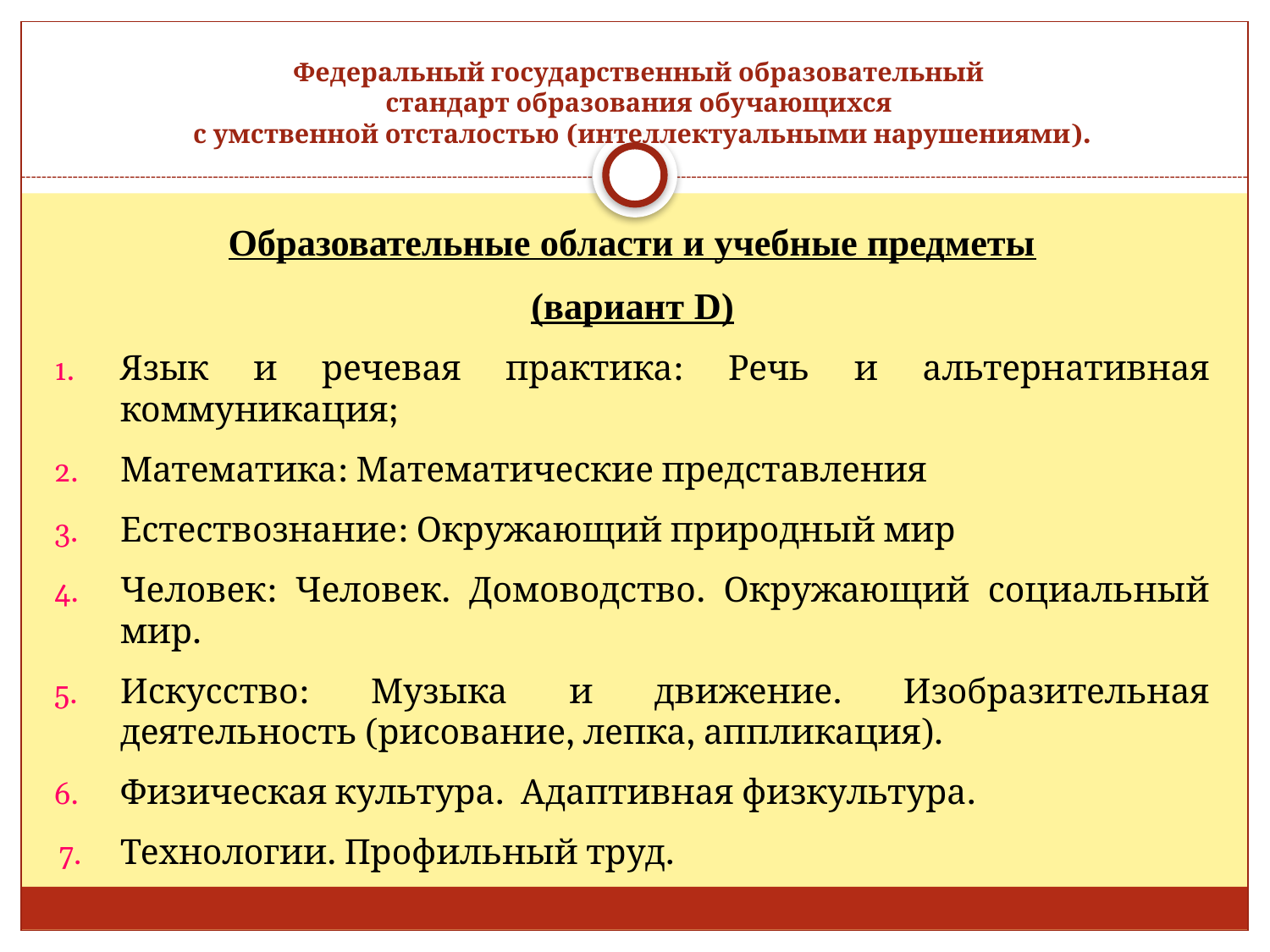

# Федеральный государственный образовательный стандарт образования обучающихся с умственной отсталостью (интеллектуальными нарушениями).
Образовательные области и учебные предметы
(вариант D)
Язык и речевая практика: Речь и альтернативная коммуникация;
Математика: Математические представления
Естествознание: Окружающий природный мир
Человек: Человек. Домоводство. Окружающий социальный мир.
Искусство: Музыка и движение. Изобразительная деятельность (рисование, лепка, аппликация).
Физическая культура.  Адаптивная физкультура.
Технологии. Профильный труд.